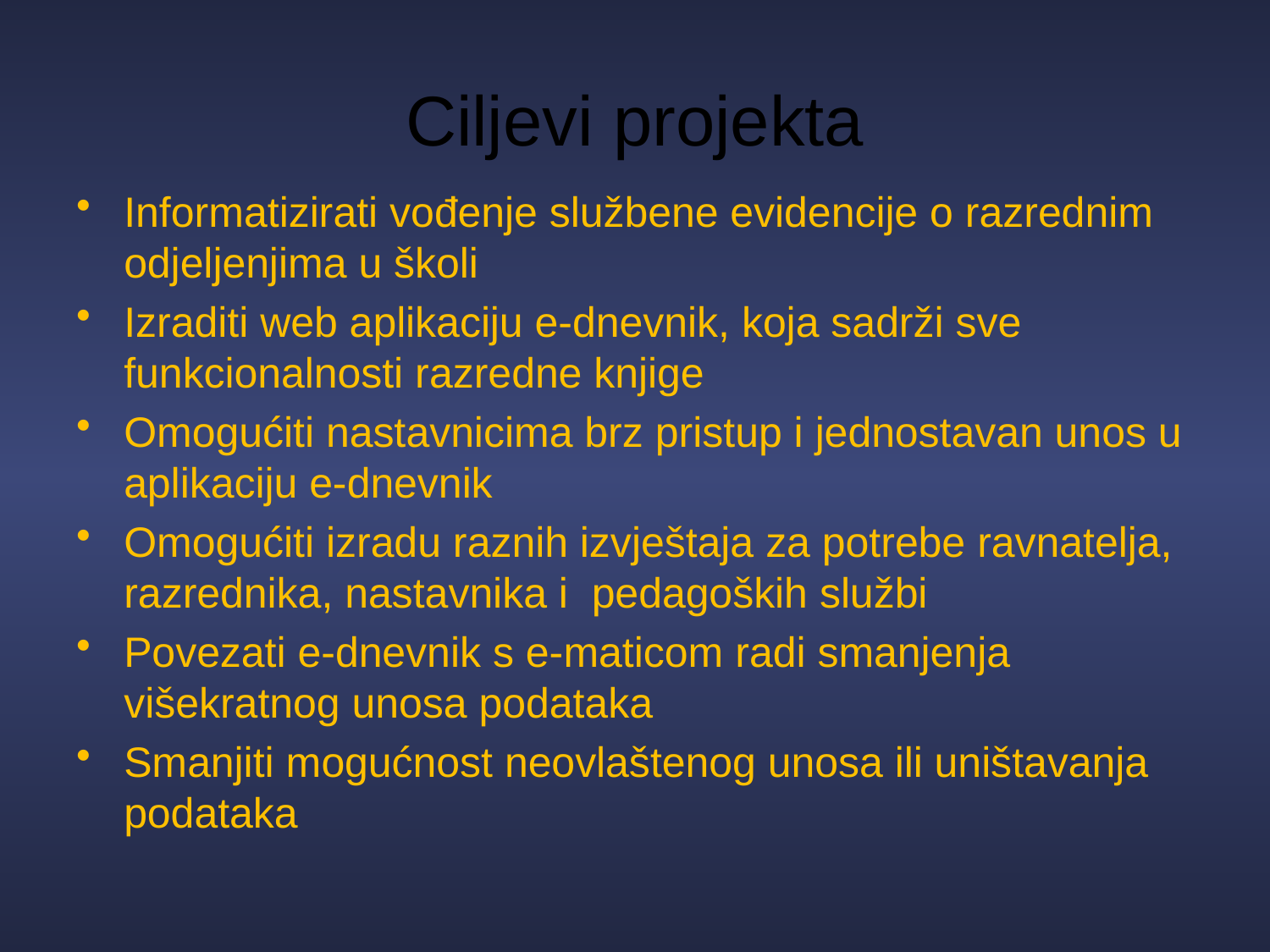

# Ciljevi projekta
Informatizirati vođenje službene evidencije o razrednim odjeljenjima u školi
Izraditi web aplikaciju e-dnevnik, koja sadrži sve funkcionalnosti razredne knjige
Omogućiti nastavnicima brz pristup i jednostavan unos u aplikaciju e-dnevnik
Omogućiti izradu raznih izvještaja za potrebe ravnatelja, razrednika, nastavnika i  pedagoških službi
Povezati e-dnevnik s e-maticom radi smanjenja višekratnog unosa podataka
Smanjiti mogućnost neovlaštenog unosa ili uništavanja podataka